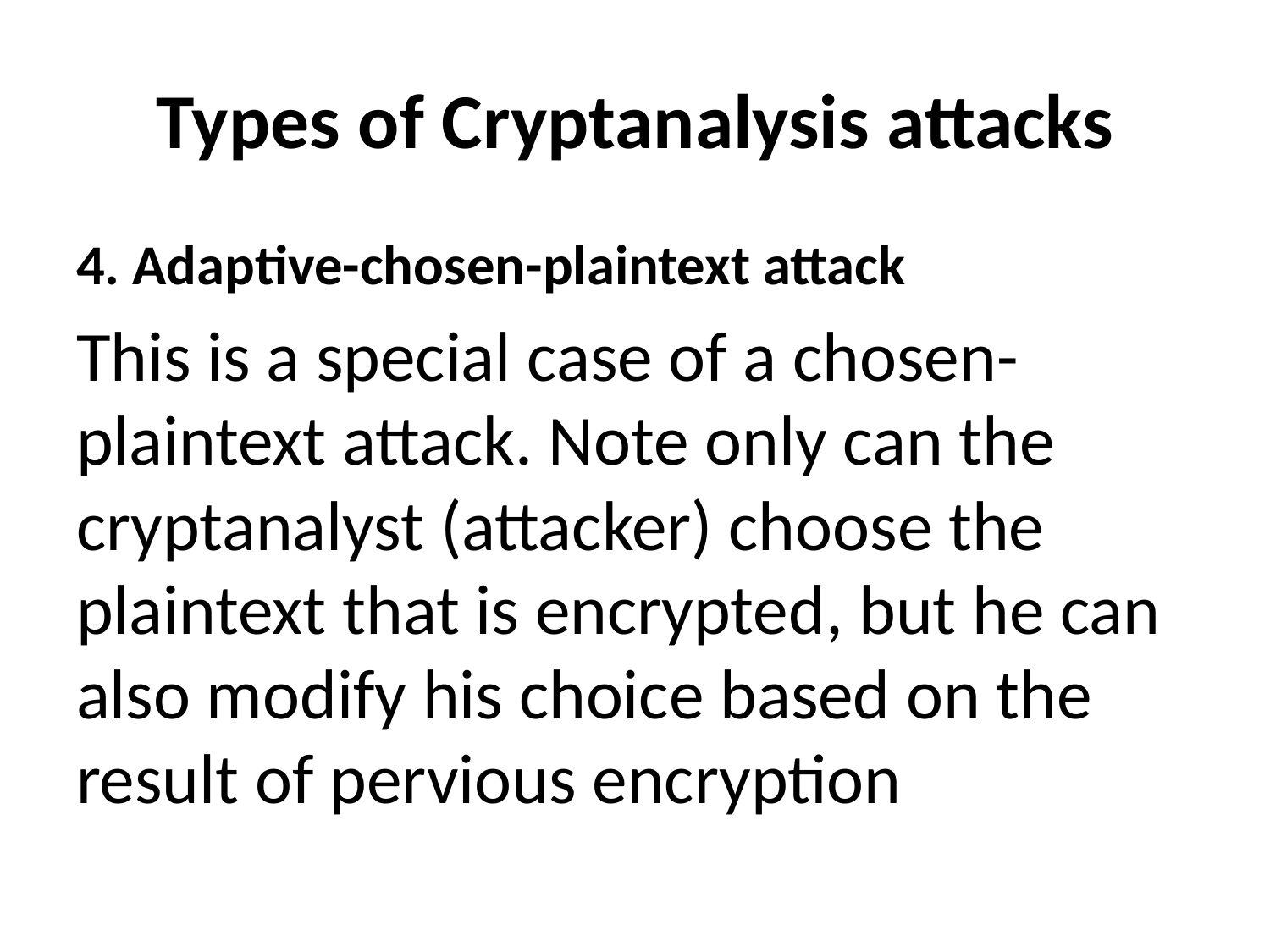

# Types of Cryptanalysis attacks
4. Adaptive-chosen-plaintext attack
This is a special case of a chosen-plaintext attack. Note only can the cryptanalyst (attacker) choose the plaintext that is encrypted, but he can also modify his choice based on the result of pervious encryption